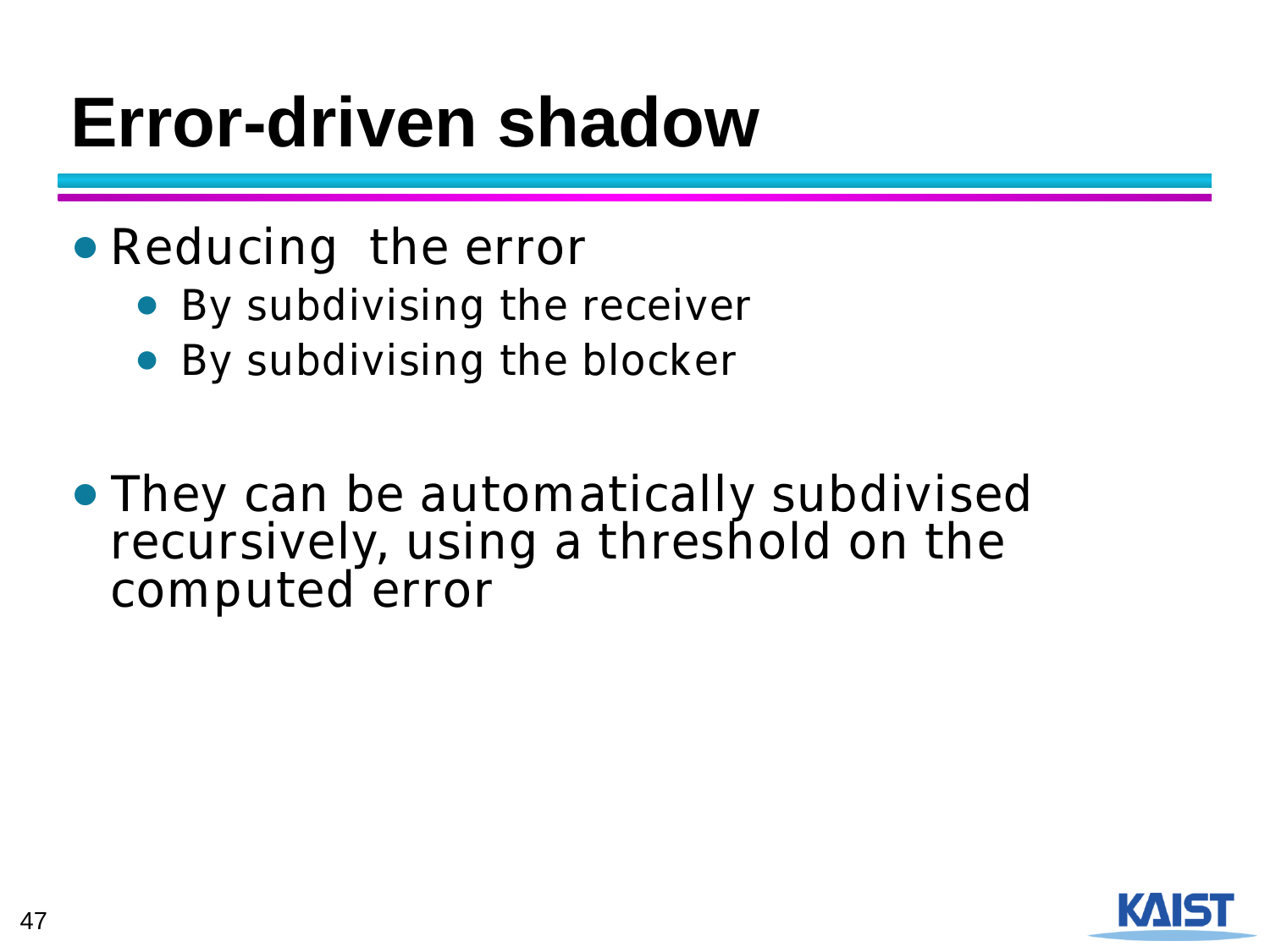

# Error-driven shadow
Reducing  the error
By subdivising the receiver
By subdivising the blocker

They can be automatically subdivised recursively, using a threshold on the computed error